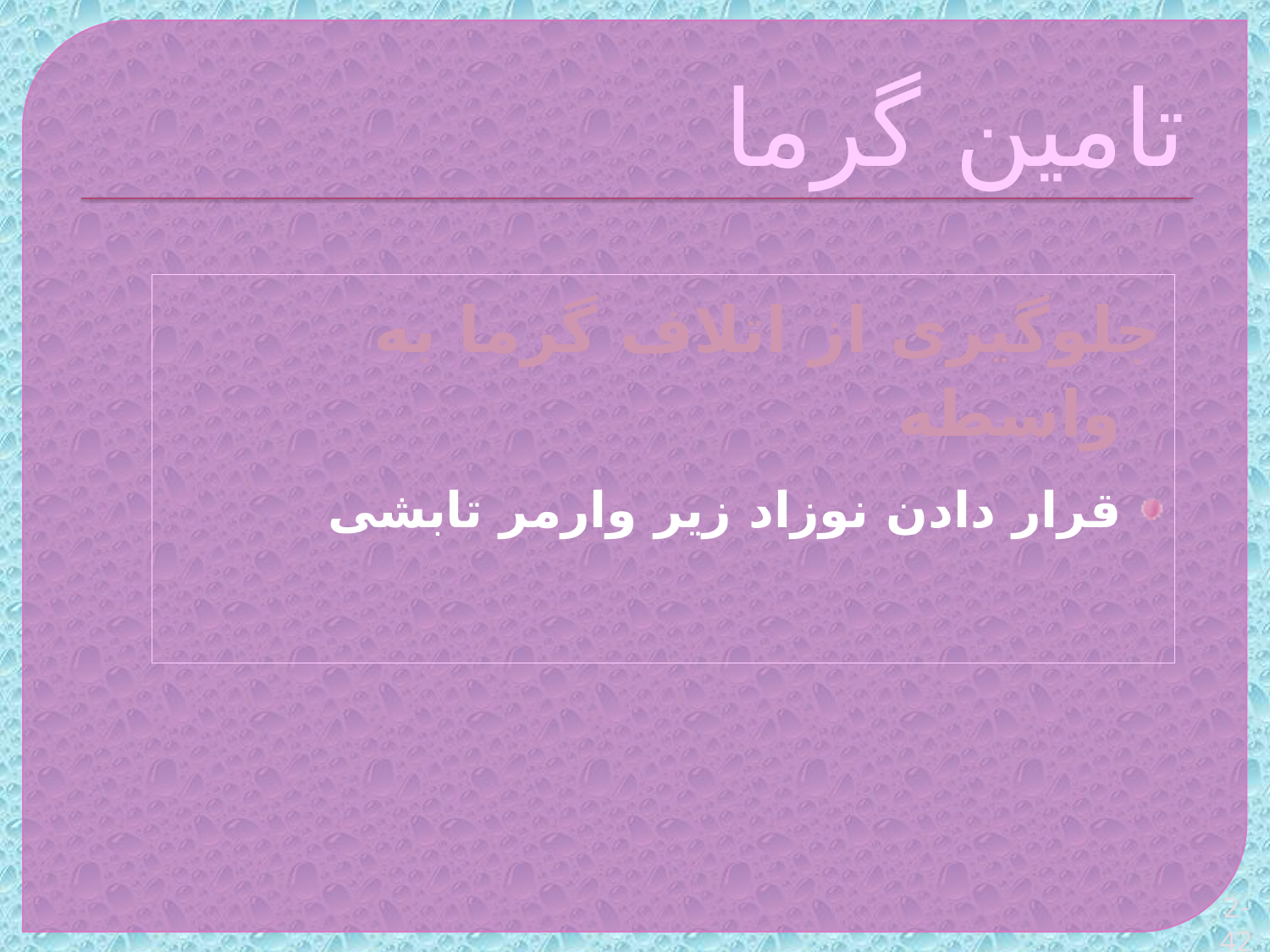

# تامین گرما
جلوگیری از اتلاف گرما به واسطه

قرار دادن نوزاد زیر وارمر تابشی

2-42